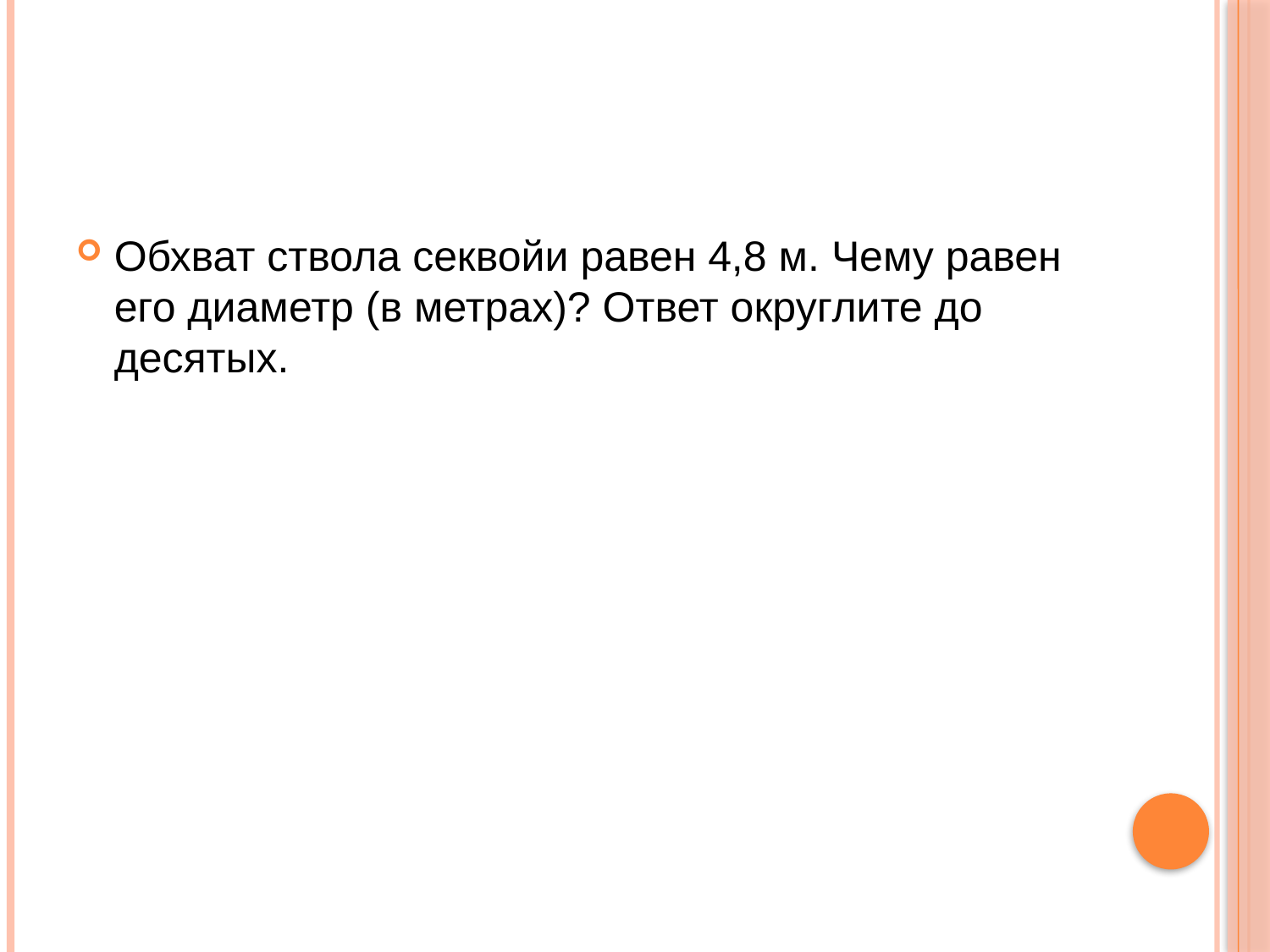

#
Обхват ство­ла секвойи равен 4,8 м. Чему равен его диа­метр (в метрах)? Ответ округ­ли­те до десятых.